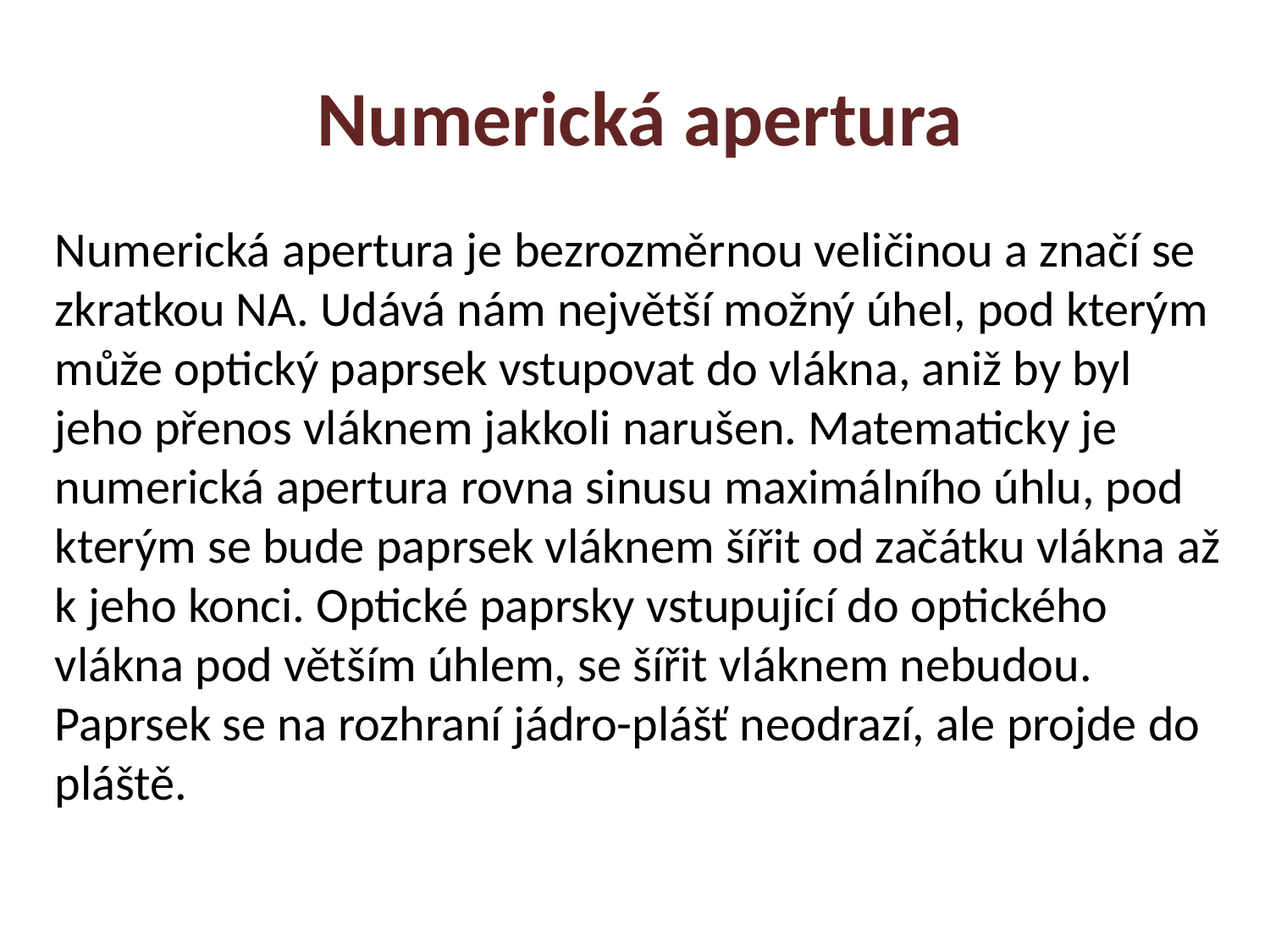

Numerická apertura
Numerická apertura je bezrozměrnou veličinou a značí se zkratkou NA. Udává nám největší možný úhel, pod kterým může optický paprsek vstupovat do vlákna, aniž by byl jeho přenos vláknem jakkoli narušen. Matematicky je numerická apertura rovna sinusu maximálního úhlu, pod kterým se bude paprsek vláknem šířit od začátku vlákna až k jeho konci. Optické paprsky vstupující do optického vlákna pod větším úhlem, se šířit vláknem nebudou. Paprsek se na rozhraní jádro-plášť neodrazí, ale projde do pláště.